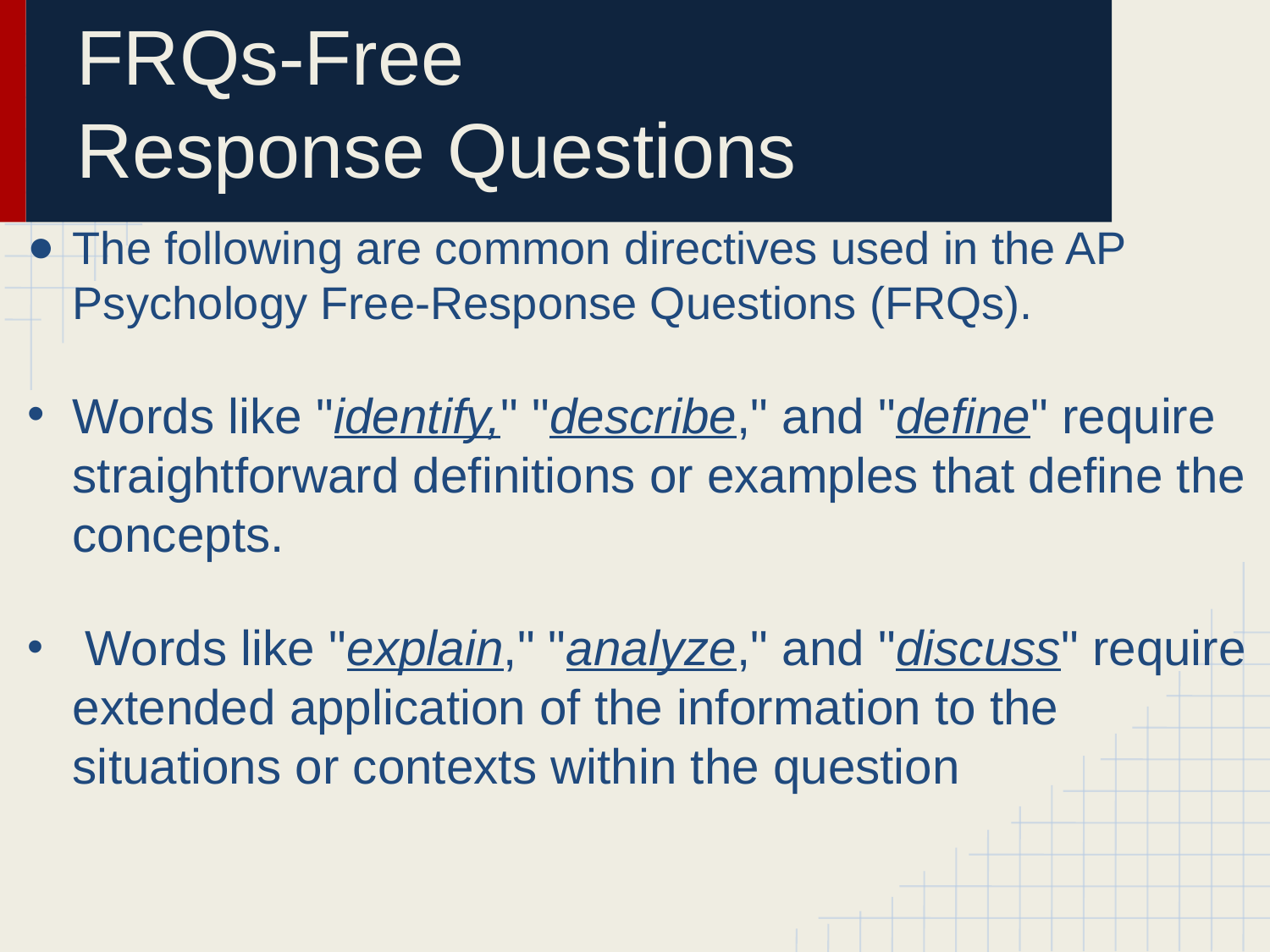

# FRQs-Free Response Questions
The following are common directives used in the AP Psychology Free-Response Questions (FRQs).

Words like "identify," "describe," and "define" require straightforward definitions or examples that define the concepts.

 Words like "explain," "analyze," and "discuss" require extended application of the information to the situations or contexts within the question